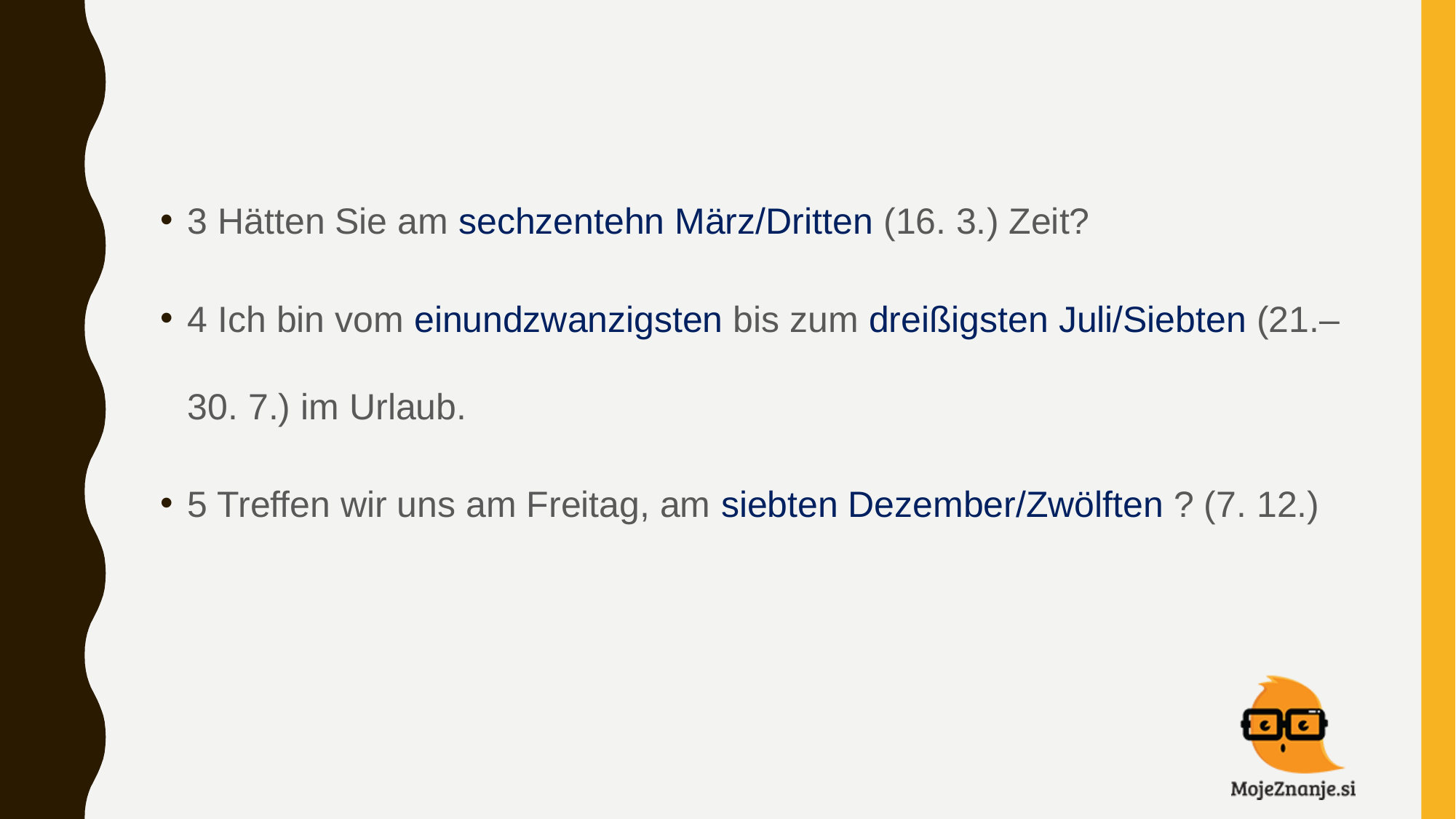

3 Hätten Sie am sechzentehn März/Dritten (16. 3.) Zeit?
4 Ich bin vom einundzwanzigsten bis zum dreißigsten Juli/Siebten (21.–30. 7.) im Urlaub.
5 Treffen wir uns am Freitag, am siebten Dezember/Zwölften ? (7. 12.)